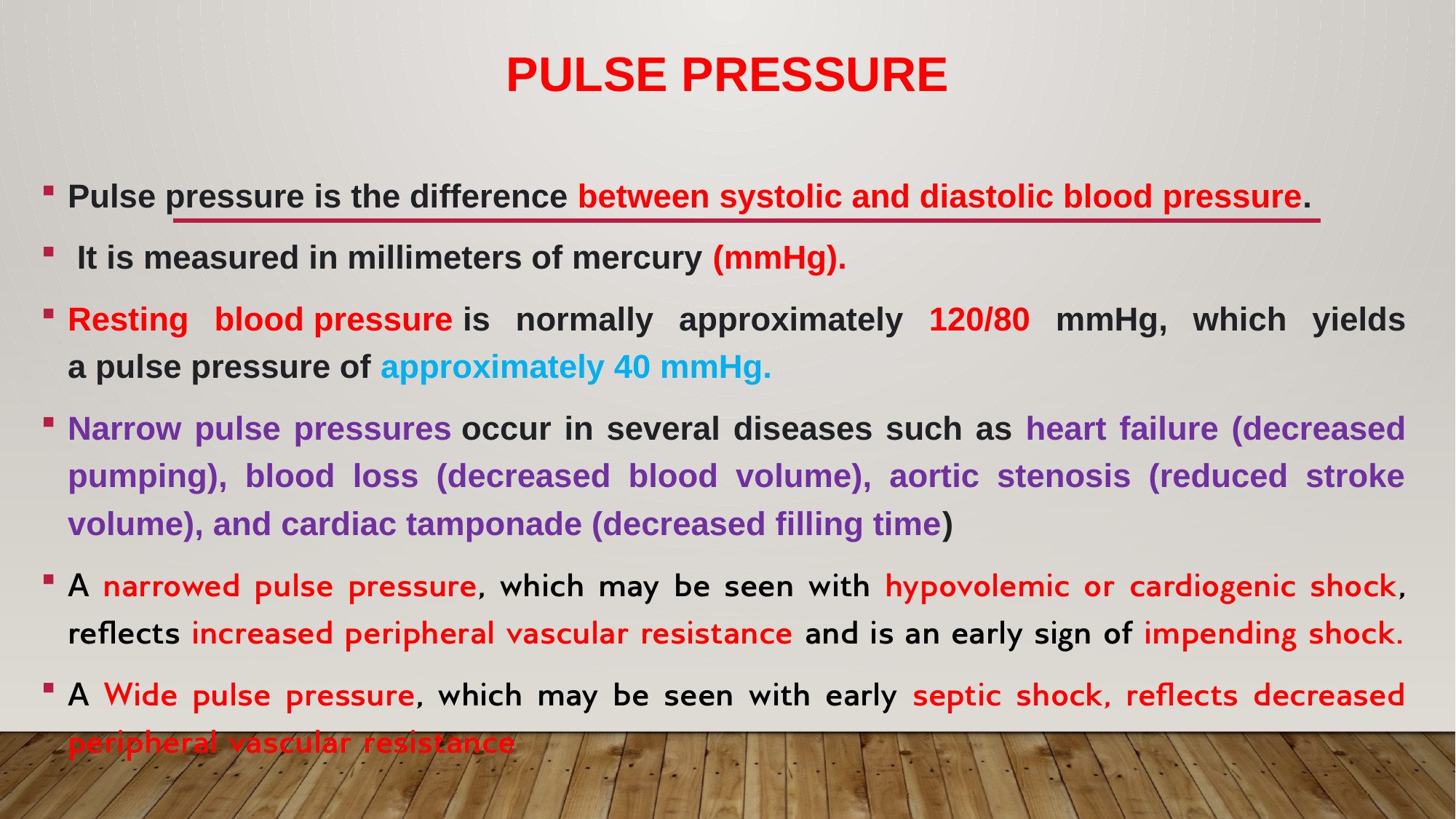

# Pulse pressure
Pulse pressure is the difference between systolic and diastolic blood pressure.
 It is measured in millimeters of mercury (mmHg).
Resting blood pressure is normally approximately 120/80 mmHg, which yields a pulse pressure of approximately 40 mmHg.
Narrow pulse pressures occur in several diseases such as heart failure (decreased pumping), blood loss (decreased blood volume), aortic stenosis (reduced stroke volume), and cardiac tamponade (decreased filling time)
A narrowed pulse pressure, which may be seen with hypovolemic or cardiogenic shock, reflects increased peripheral vascular resistance and is an early sign of impending shock.
A Wide pulse pressure, which may be seen with early septic shock, reflects decreased peripheral vascular resistance